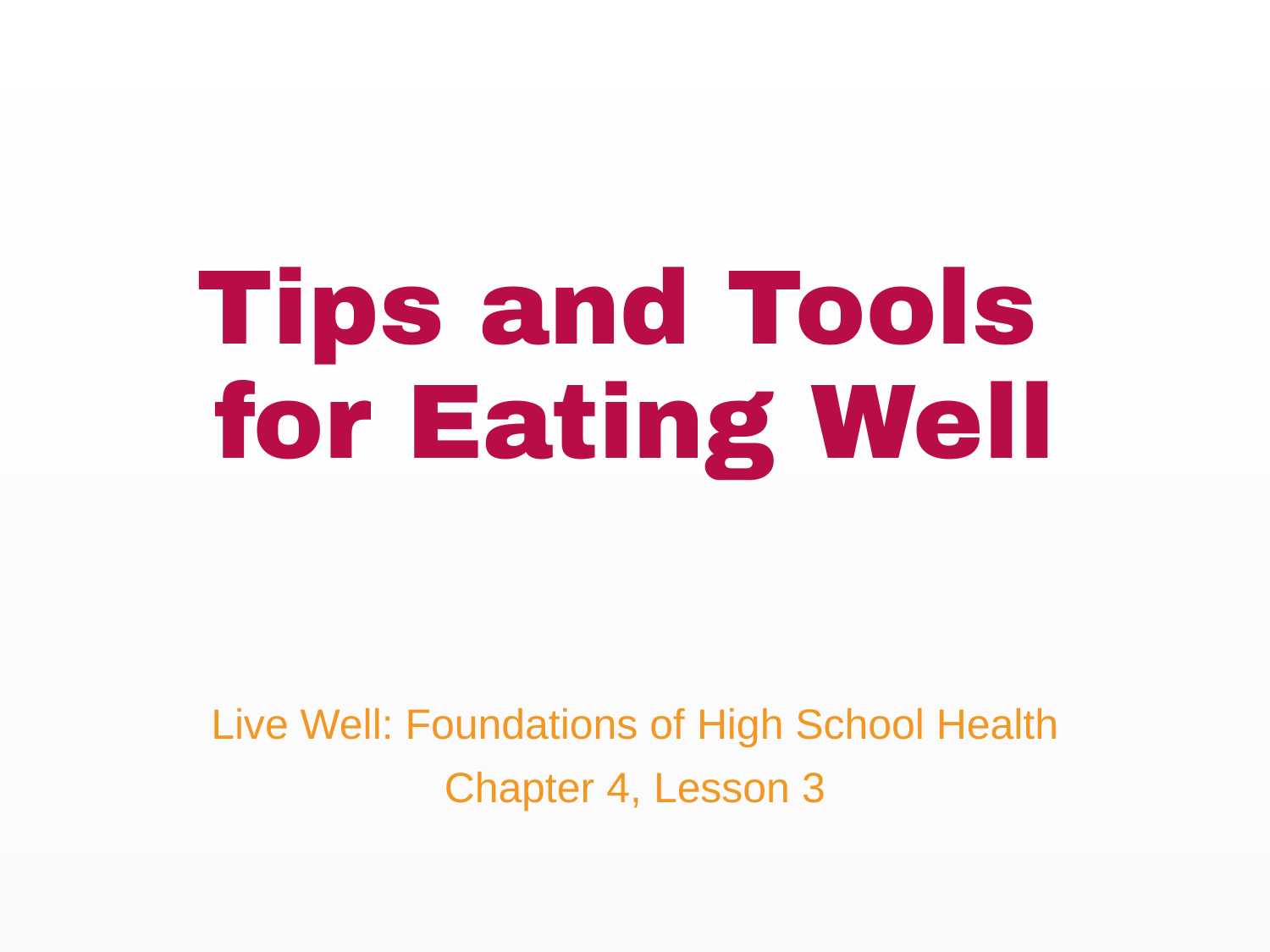

# Tips and Tools for Eating Well
Live Well: Foundations of High School Health
Chapter 4, Lesson 3